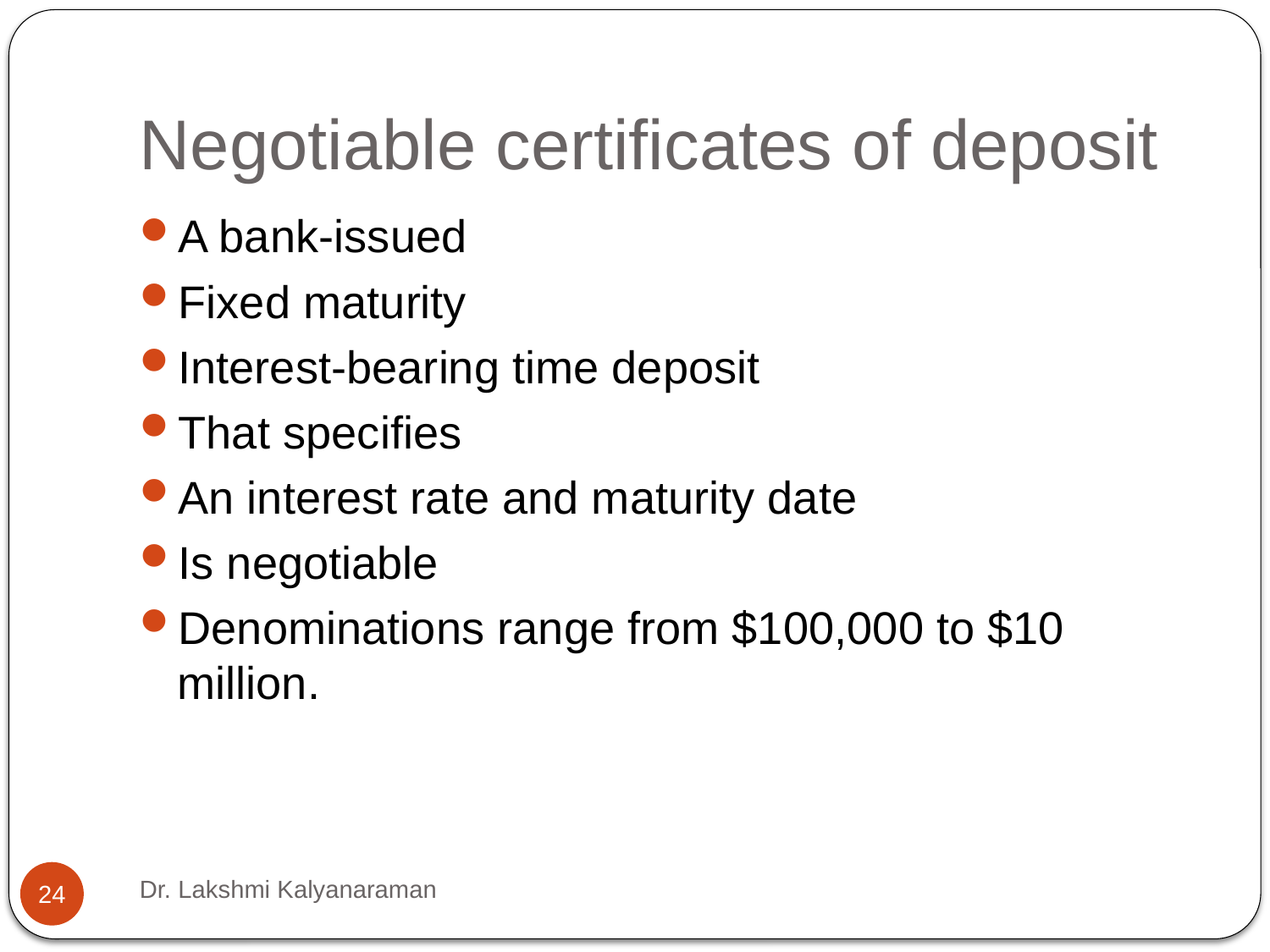

# Negotiable certificates of deposit
A bank-issued
Fixed maturity
Interest-bearing time deposit
That specifies
An interest rate and maturity date
Is negotiable
Denominations range from $100,000 to $10 million.
Dr. Lakshmi Kalyanaraman
24